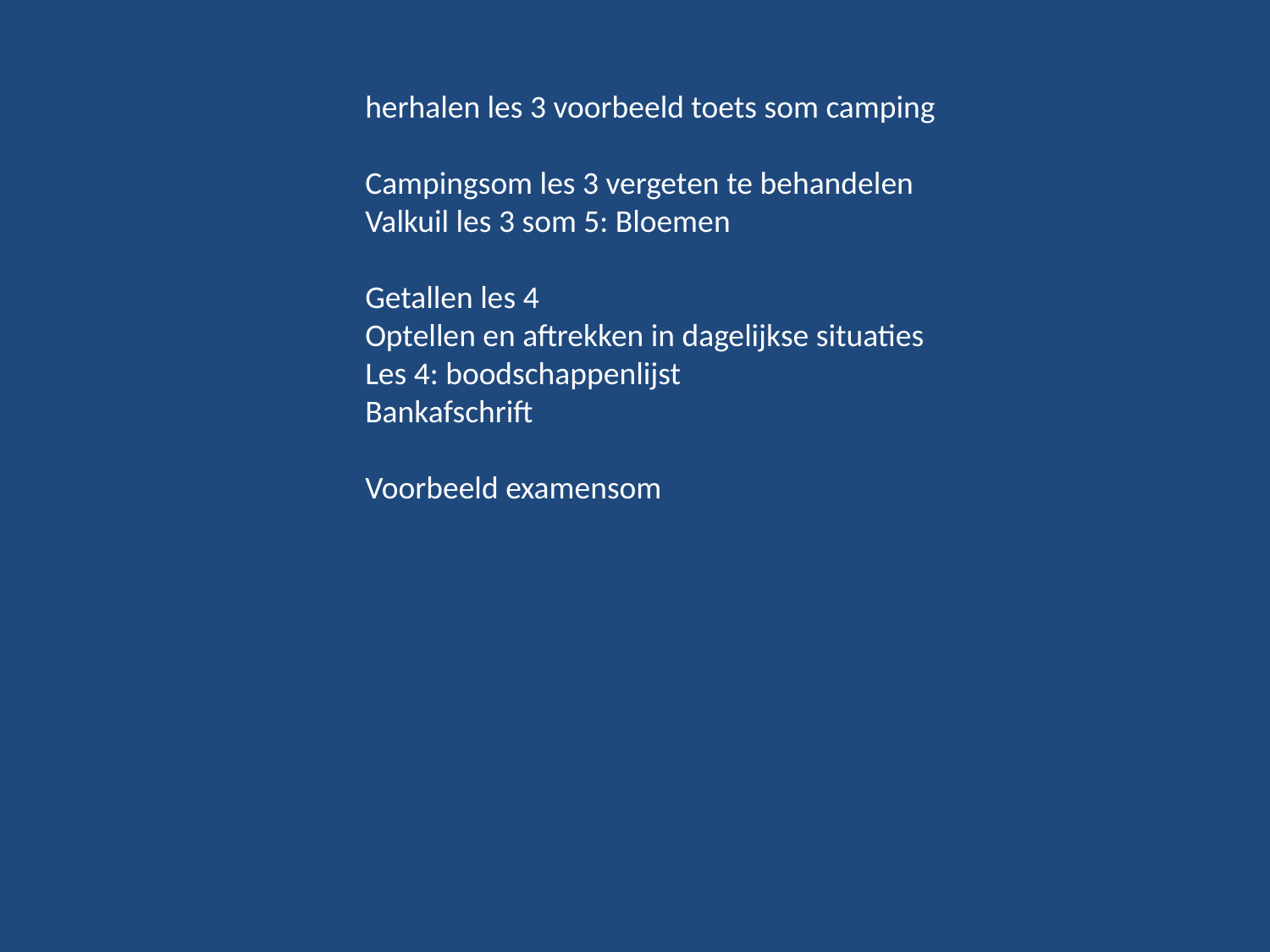

herhalen les 3 voorbeeld toets som camping

Campingsom les 3 vergeten te behandelen
Valkuil les 3 som 5: Bloemen

Getallen les 4
Optellen en aftrekken in dagelijkse situaties
Les 4: boodschappenlijst
Bankafschrift

Voorbeeld examensom